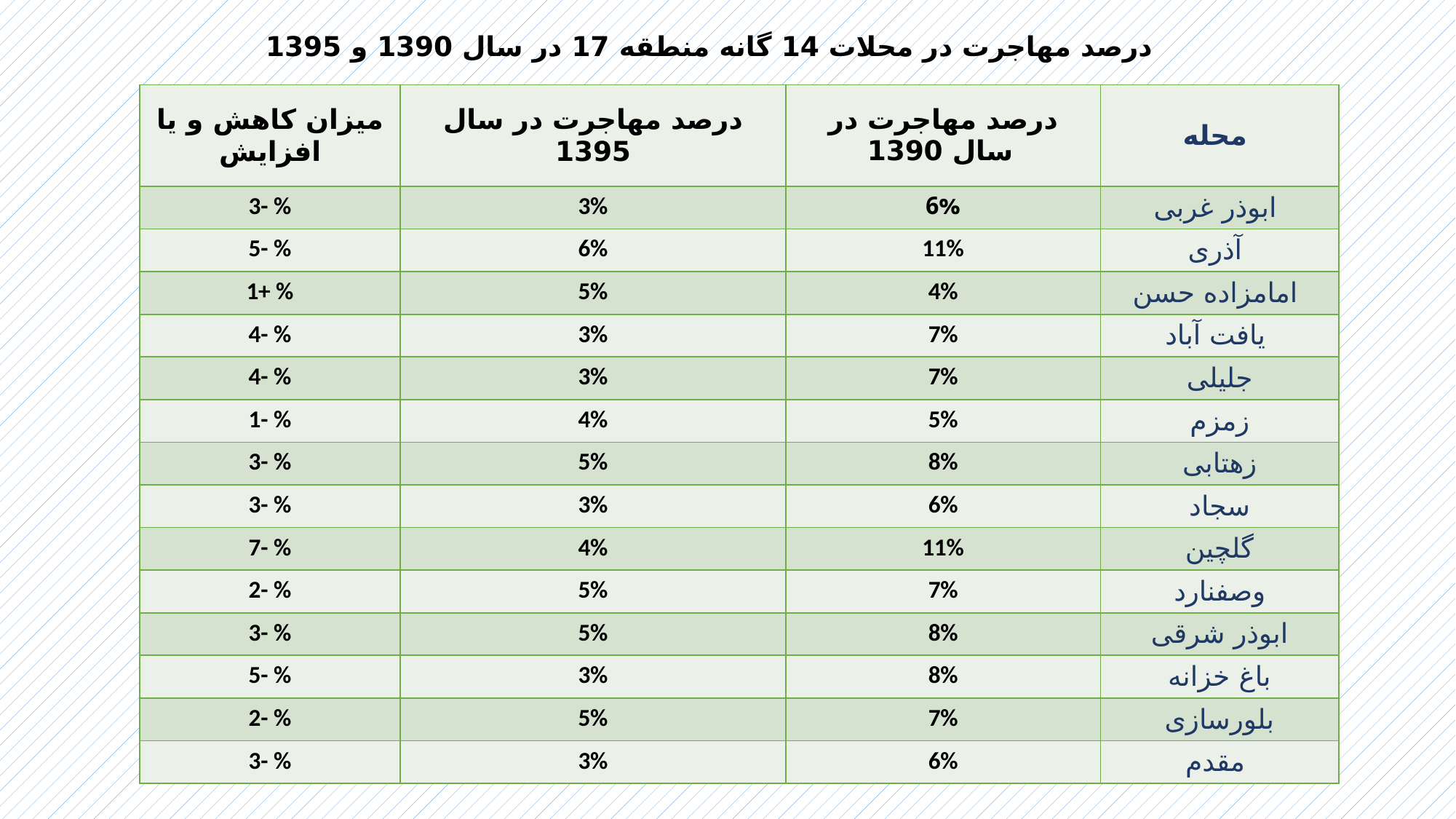

درصد مهاجرت در محلات 14 گانه منطقه 17 در سال 1390 و 1395
| میزان کاهش و یا افزایش | درصد مهاجرت در سال 1395 | درصد مهاجرت در سال 1390 | محله |
| --- | --- | --- | --- |
| 3- % | 3% | 6% | ابوذر غربی |
| 5- % | 6% | 11% | آذری |
| 1+ % | 5% | 4% | امامزاده حسن |
| 4- % | 3% | 7% | یافت آباد |
| 4- % | 3% | 7% | جلیلی |
| 1- % | 4% | 5% | زمزم |
| 3- % | 5% | 8% | زهتابی |
| 3- % | 3% | 6% | سجاد |
| 7- % | 4% | 11% | گلچین |
| 2- % | 5% | 7% | وصفنارد |
| 3- % | 5% | 8% | ابوذر شرقی |
| 5- % | 3% | 8% | باغ خزانه |
| 2- % | 5% | 7% | بلورسازی |
| 3- % | 3% | 6% | مقدم |